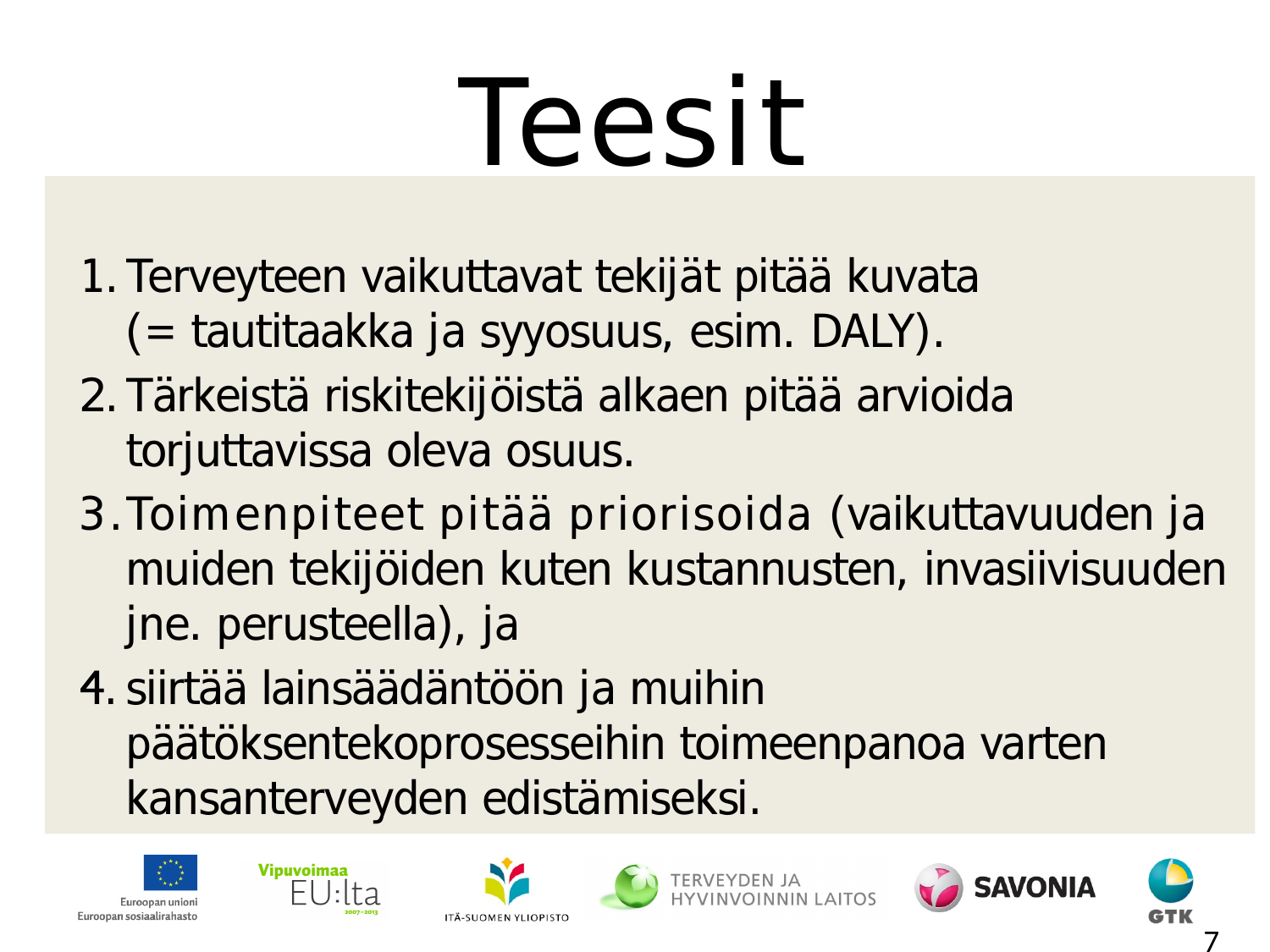

# Teesit

Terveyteen vaikuttavat tekijät pitää kuvata
(= tautitaakka ja syyosuus, esim. DALY).
Tärkeistä riskitekijöistä alkaen pitää arvioida torjuttavissa oleva osuus.
Toimenpiteet pitää priorisoida (vaikuttavuuden ja muiden tekijöiden kuten kustannusten, invasiivisuuden jne. perusteella), ja
siirtää lainsäädäntöön ja muihin päätöksentekoprosesseihin toimeenpanoa varten kansanterveyden edistämiseksi.
7